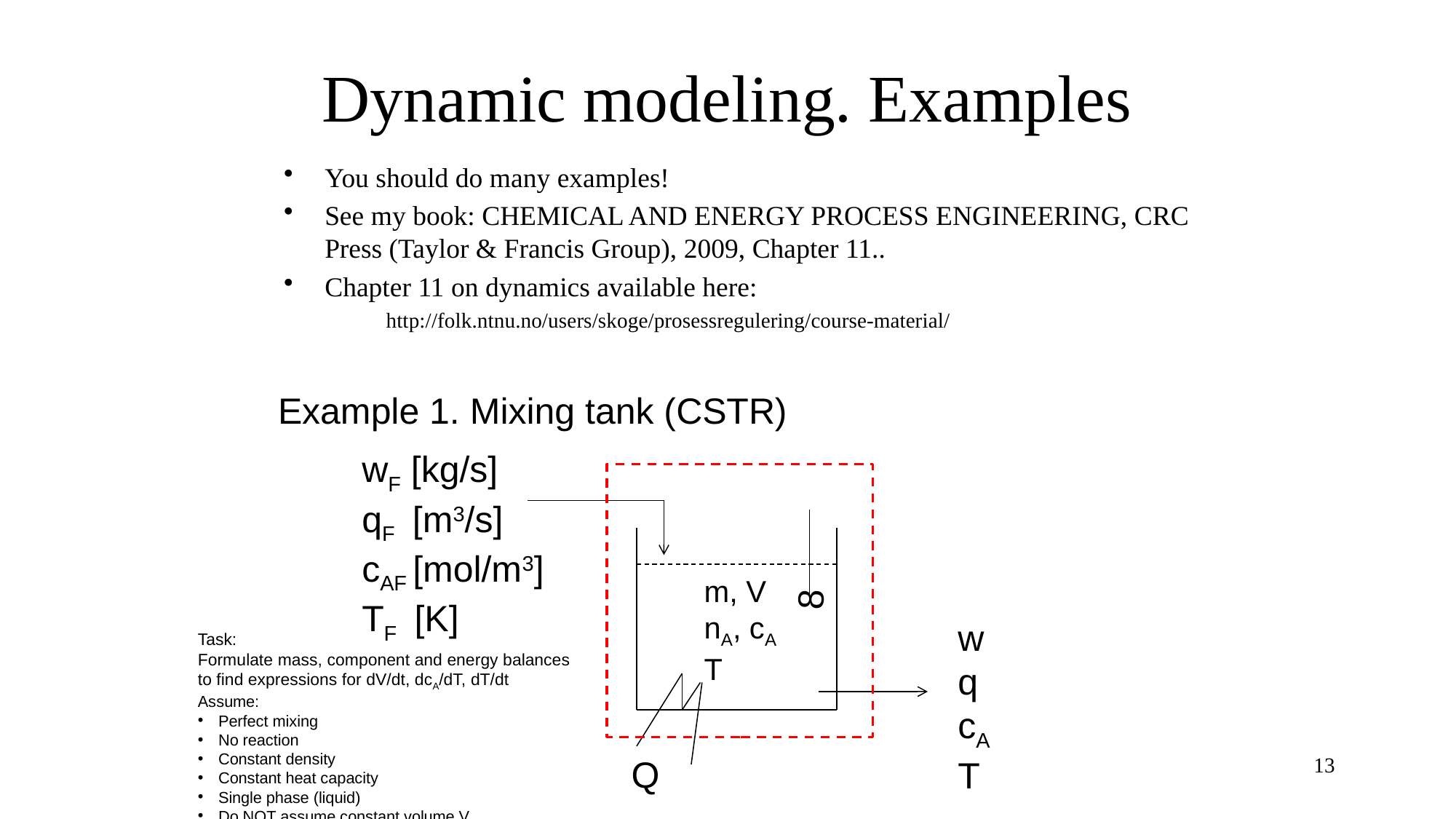

# Dynamic modeling. Examples
You should do many examples!
See my book: CHEMICAL AND ENERGY PROCESS ENGINEERING, CRC Press (Taylor & Francis Group), 2009, Chapter 11..
Chapter 11 on dynamics available here:
http://folk.ntnu.no/users/skoge/prosessregulering/course-material/

Example 1. Mixing tank (CSTR)
wF [kg/s]
qF   [m3/s]
cAF [mol/m3]
TF   [K]

m, V
nA, cA
T
8
w
q
cA
T
Task:
Formulate mass, component and energy balances
to find expressions for dV/dt, dcA/dT, dT/dt
Assume:
Perfect mixing
No reaction
Constant density
Constant heat capacity
Single phase (liquid)
Do NOT assume constant volume V
Q
13